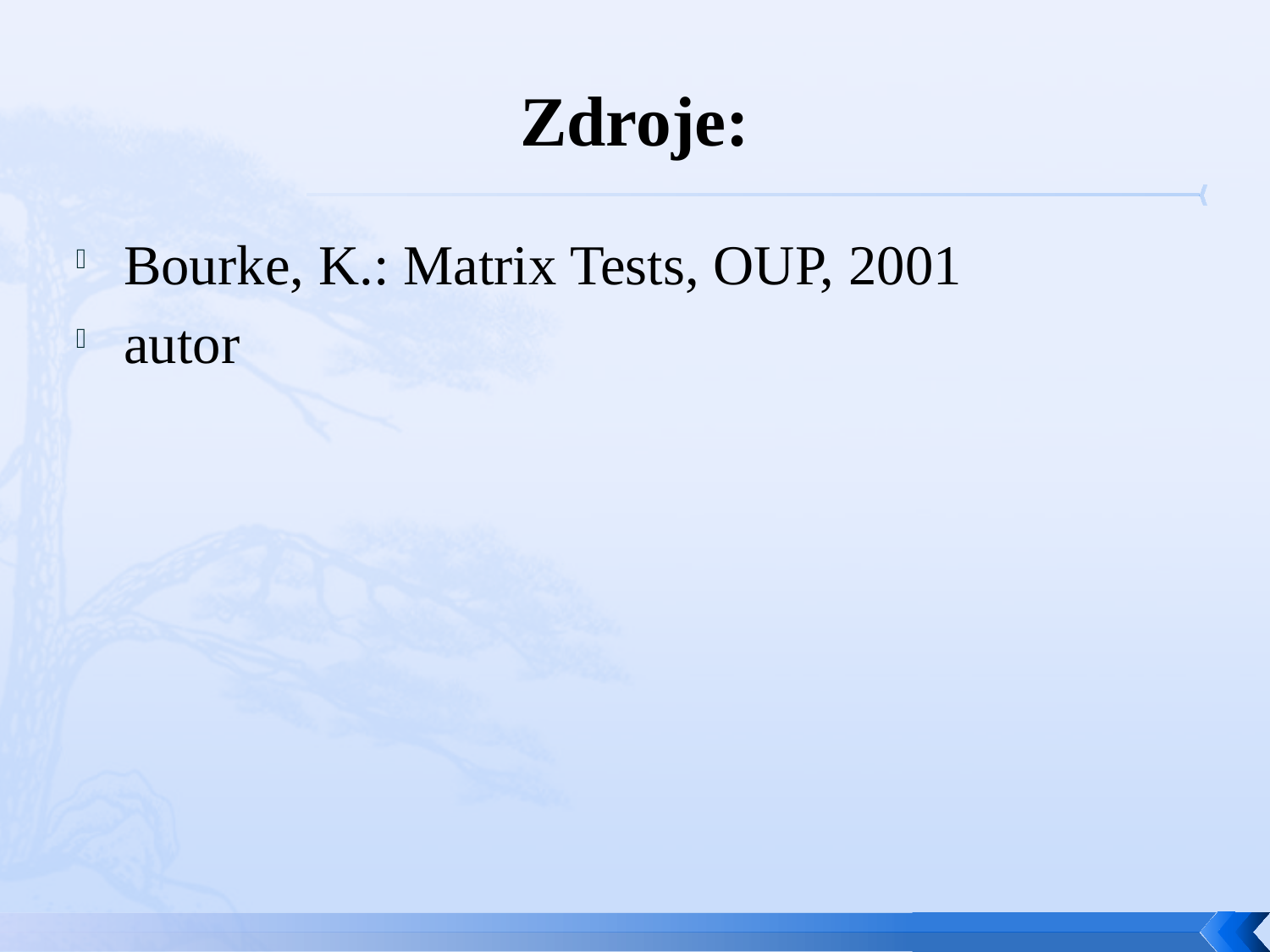

# Zdroje:
Bourke, K.: Matrix Tests, OUP, 2001
autor